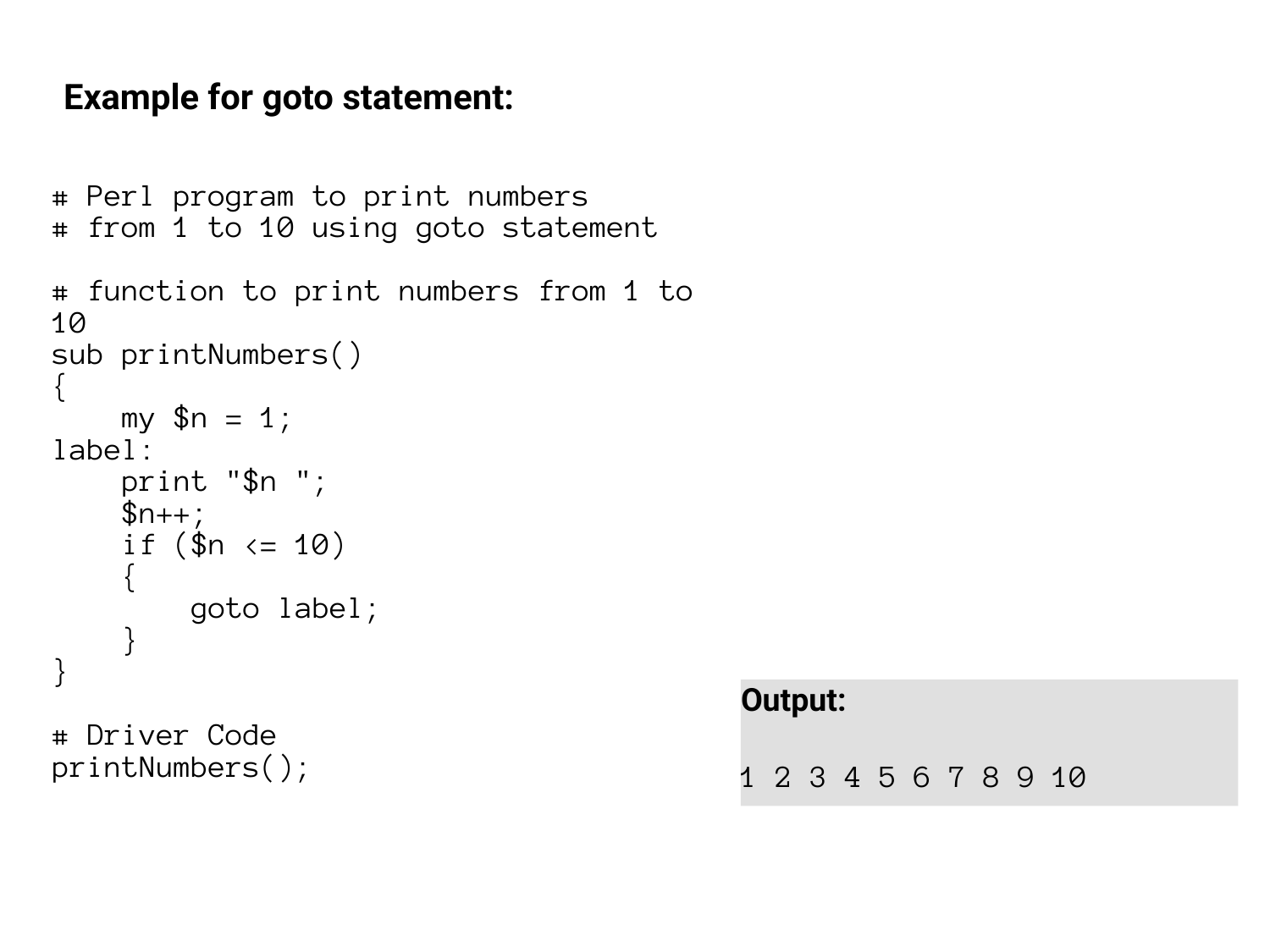

Example for goto statement:

| # Perl program to print numbers  # from 1 to 10 using goto statement     # function to print numbers from 1 to 10  sub printNumbers()  {      my $n = 1;  label:      print "$n ";      $n++;      if ($n <= 10)      {         goto label;     } }       # Driver Code printNumbers(); |
| --- |
Output:

1 2 3 4 5 6 7 8 9 10